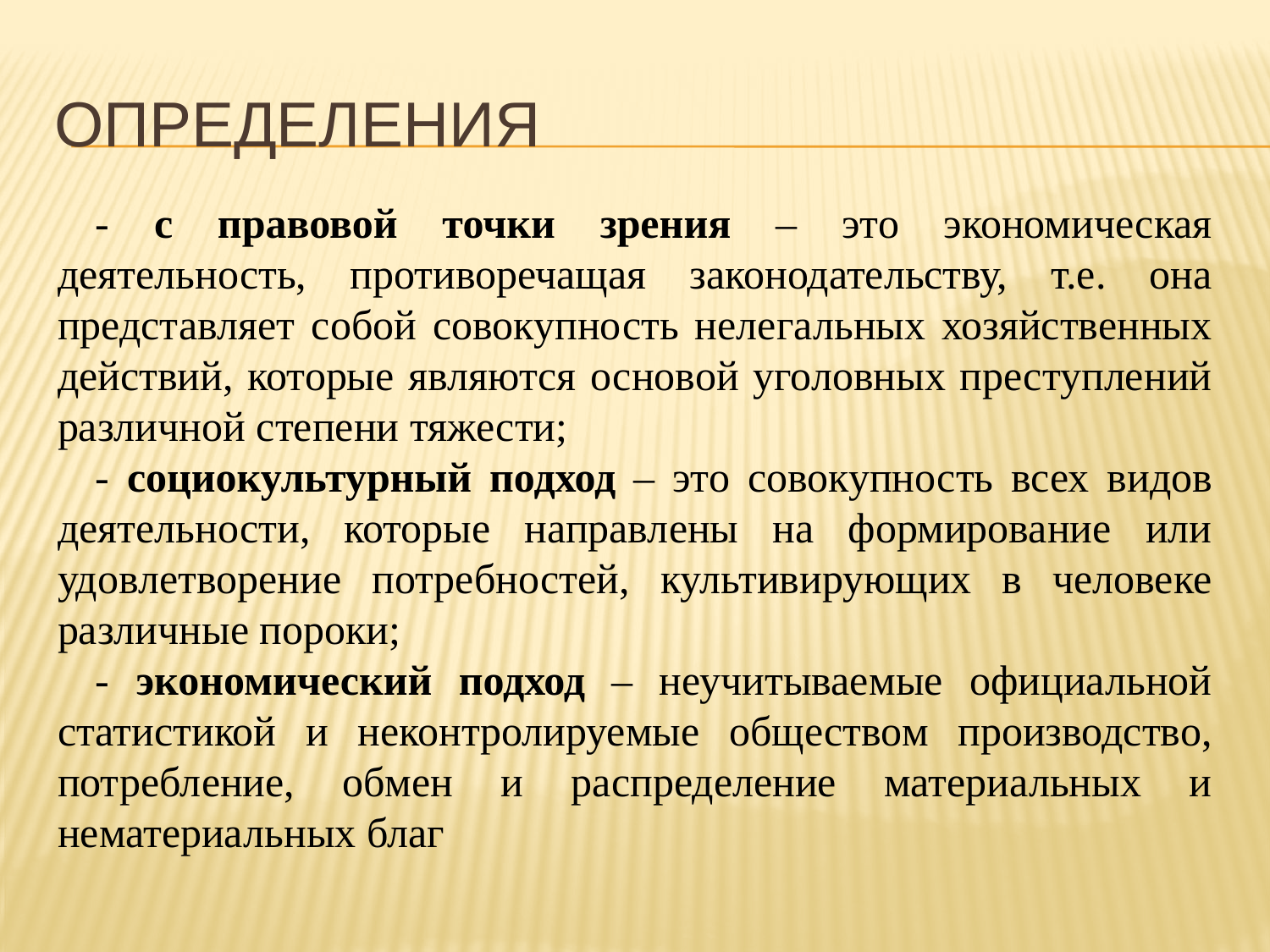

# Определения
- с правовой точки зрения – это экономическая деятельность, противоречащая законодательству, т.е. она представляет собой совокупность нелегальных хозяйственных действий, которые являются основой уголовных преступлений различной степени тяжести;
- социокультурный подход – это совокупность всех видов деятельности, которые направлены на формирование или удовлетворение потребностей, культивирующих в человеке различные пороки;
- экономический подход – неучитываемые официальной статистикой и неконтролируемые обществом производство, потребление, обмен и распределение материальных и нематериальных благ